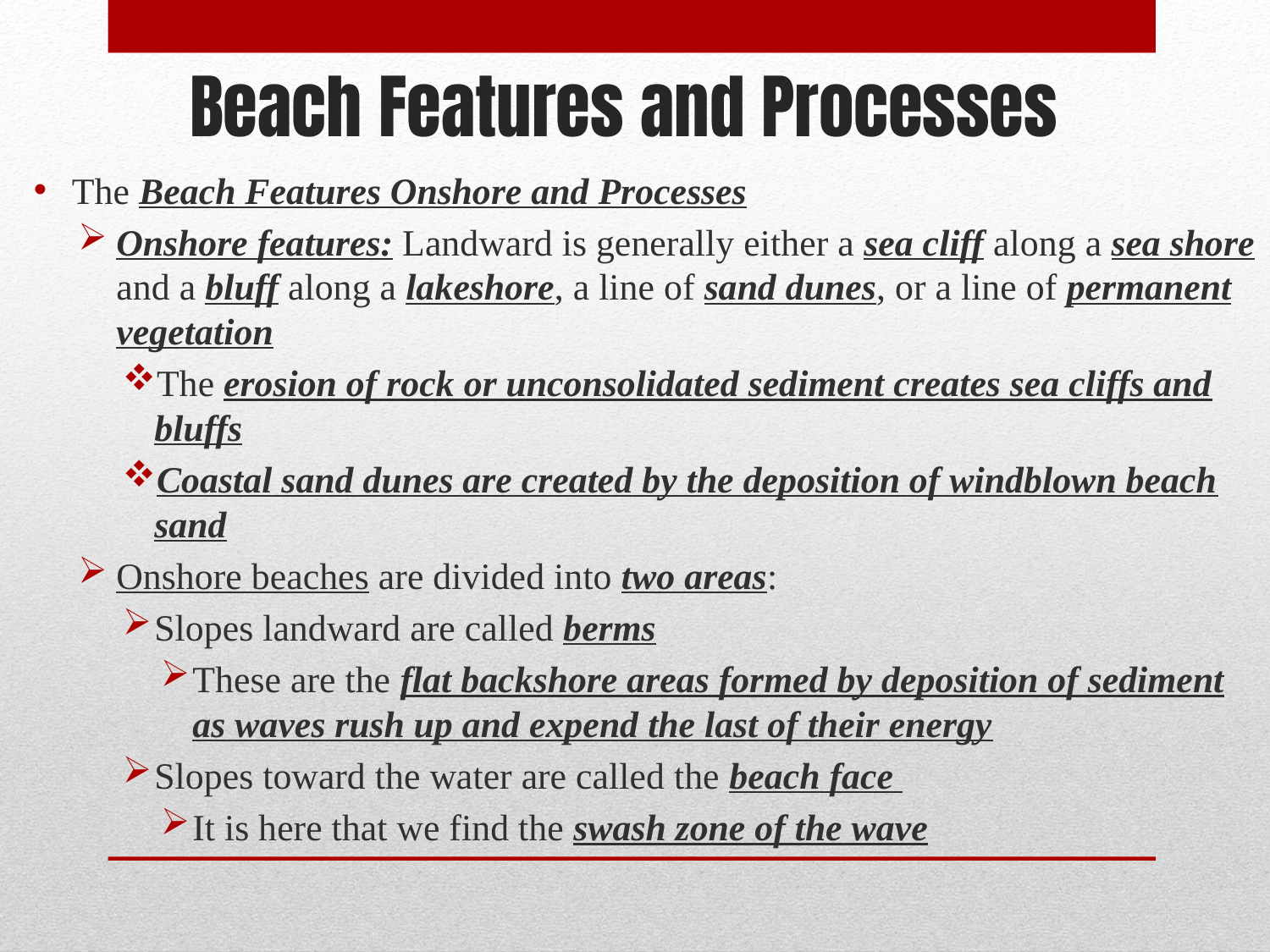

Beach Features and Processes
The Beach Features Onshore and Processes
Onshore features: Landward is generally either a sea cliff along a sea shore and a bluff along a lakeshore, a line of sand dunes, or a line of permanent vegetation
The erosion of rock or unconsolidated sediment creates sea cliffs and bluffs
Coastal sand dunes are created by the deposition of windblown beach sand
Onshore beaches are divided into two areas:
Slopes landward are called berms
These are the flat backshore areas formed by deposition of sediment as waves rush up and expend the last of their energy
Slopes toward the water are called the beach face
It is here that we find the swash zone of the wave